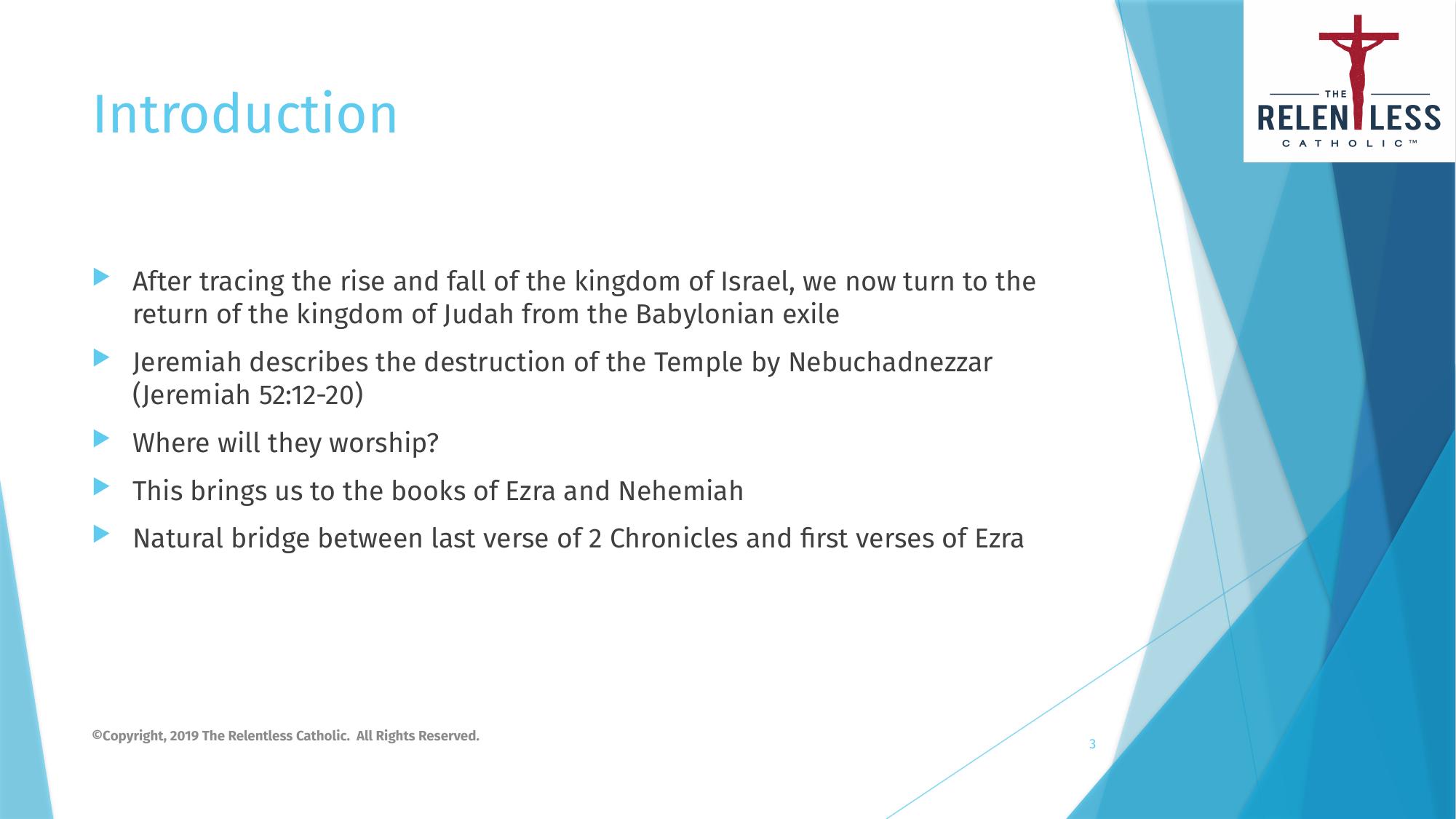

# Introduction
After tracing the rise and fall of the kingdom of Israel, we now turn to the return of the kingdom of Judah from the Babylonian exile
Jeremiah describes the destruction of the Temple by Nebuchadnezzar (Jeremiah 52:12-20)
Where will they worship?
This brings us to the books of Ezra and Nehemiah
Natural bridge between last verse of 2 Chronicles and first verses of Ezra

©Copyright, 2019 The Relentless Catholic.  All Rights Reserved.

3